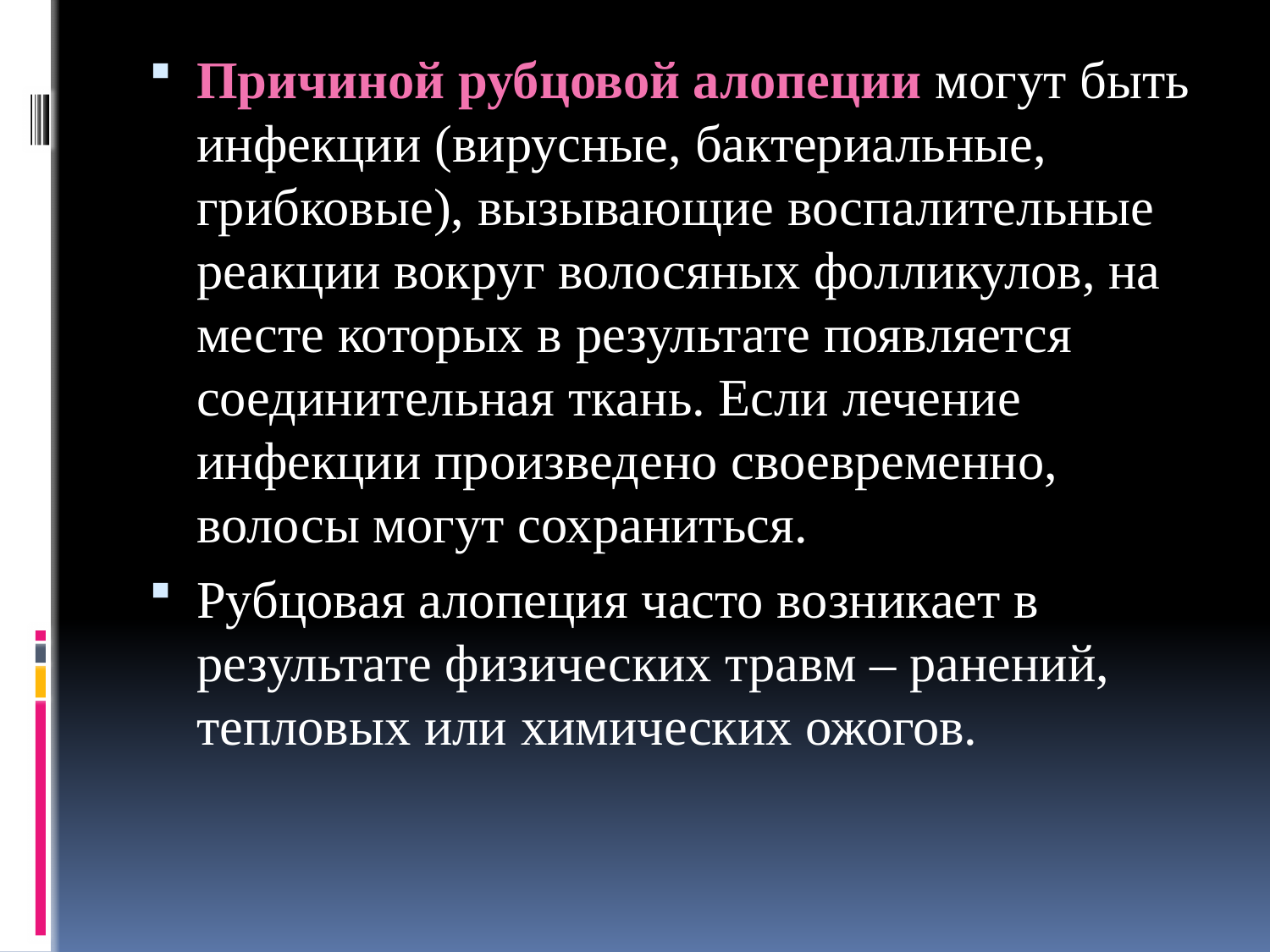

Причиной рубцовой алопеции могут быть инфекции (вирусные, бактериальные, грибковые), вызывающие воспалительные реакции вокруг волосяных фолликулов, на месте которых в результате появляется соединительная ткань. Если лечение инфекции произведено своевременно, волосы могут сохраниться.
Рубцовая алопеция часто возникает в результате физических травм – ранений, тепловых или химических ожогов.